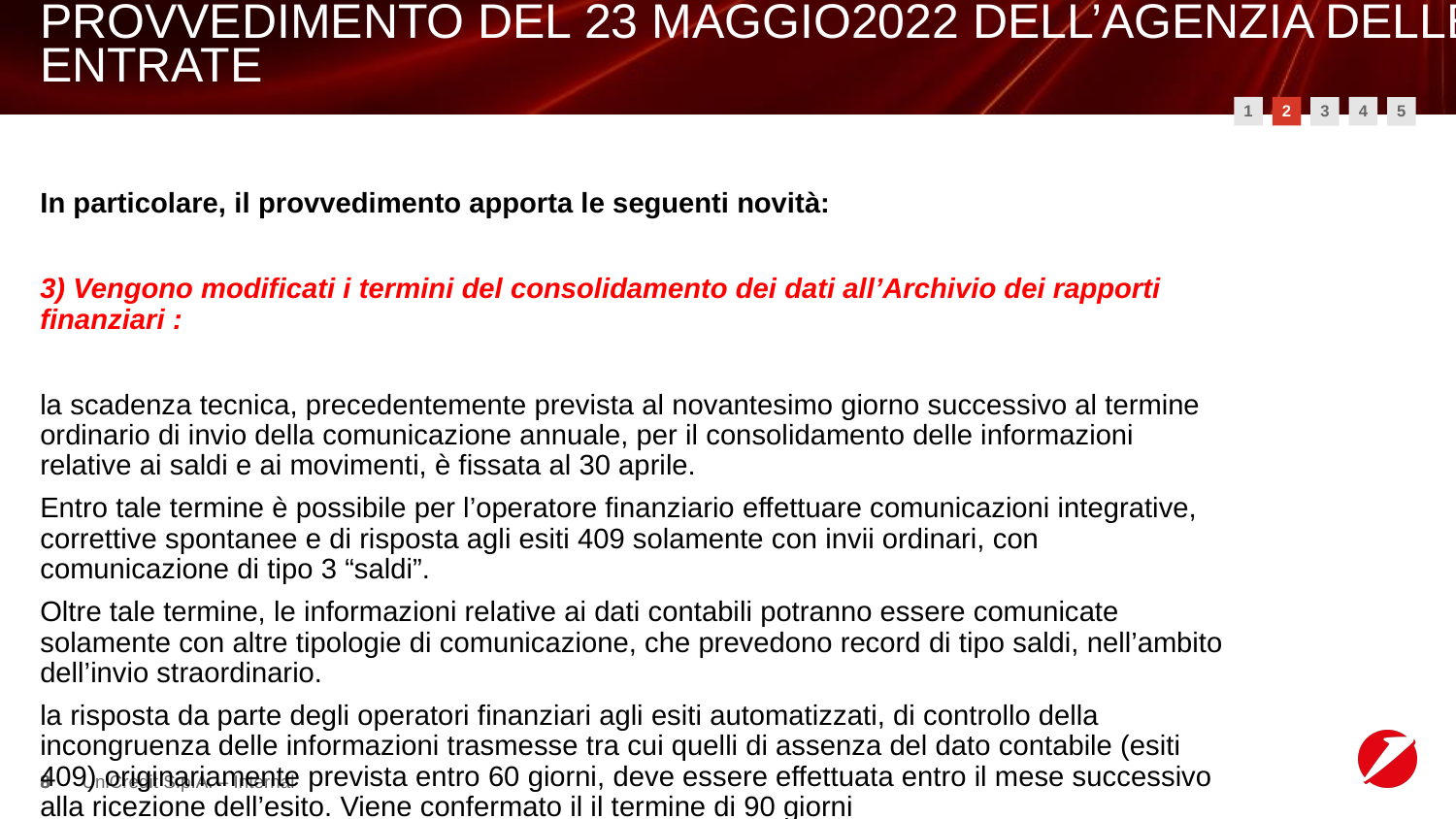

# PROVVEDIMENTO DEL 23 MAGGIO2022 DELL’AGENZIA DELLE ENTRATE
1
2
4
3
5

In particolare, il provvedimento apporta le seguenti novità:

3) Vengono modificati i termini del consolidamento dei dati all’Archivio dei rapporti finanziari :

la scadenza tecnica, precedentemente prevista al novantesimo giorno successivo al termine ordinario di invio della comunicazione annuale, per il consolidamento delle informazioni relative ai saldi e ai movimenti, è fissata al 30 aprile.
Entro tale termine è possibile per l’operatore finanziario effettuare comunicazioni integrative, correttive spontanee e di risposta agli esiti 409 solamente con invii ordinari, con comunicazione di tipo 3 “saldi”.
Oltre tale termine, le informazioni relative ai dati contabili potranno essere comunicate solamente con altre tipologie di comunicazione, che prevedono record di tipo saldi, nell’ambito dell’invio straordinario.
la risposta da parte degli operatori finanziari agli esiti automatizzati, di controllo della incongruenza delle informazioni trasmesse tra cui quelli di assenza del dato contabile (esiti 409) originariamente prevista entro 60 giorni, deve essere effettuata entro il mese successivo alla ricezione dell’esito. Viene confermato il il termine di 90 giorni

UniCredit S.p.A. – Internal